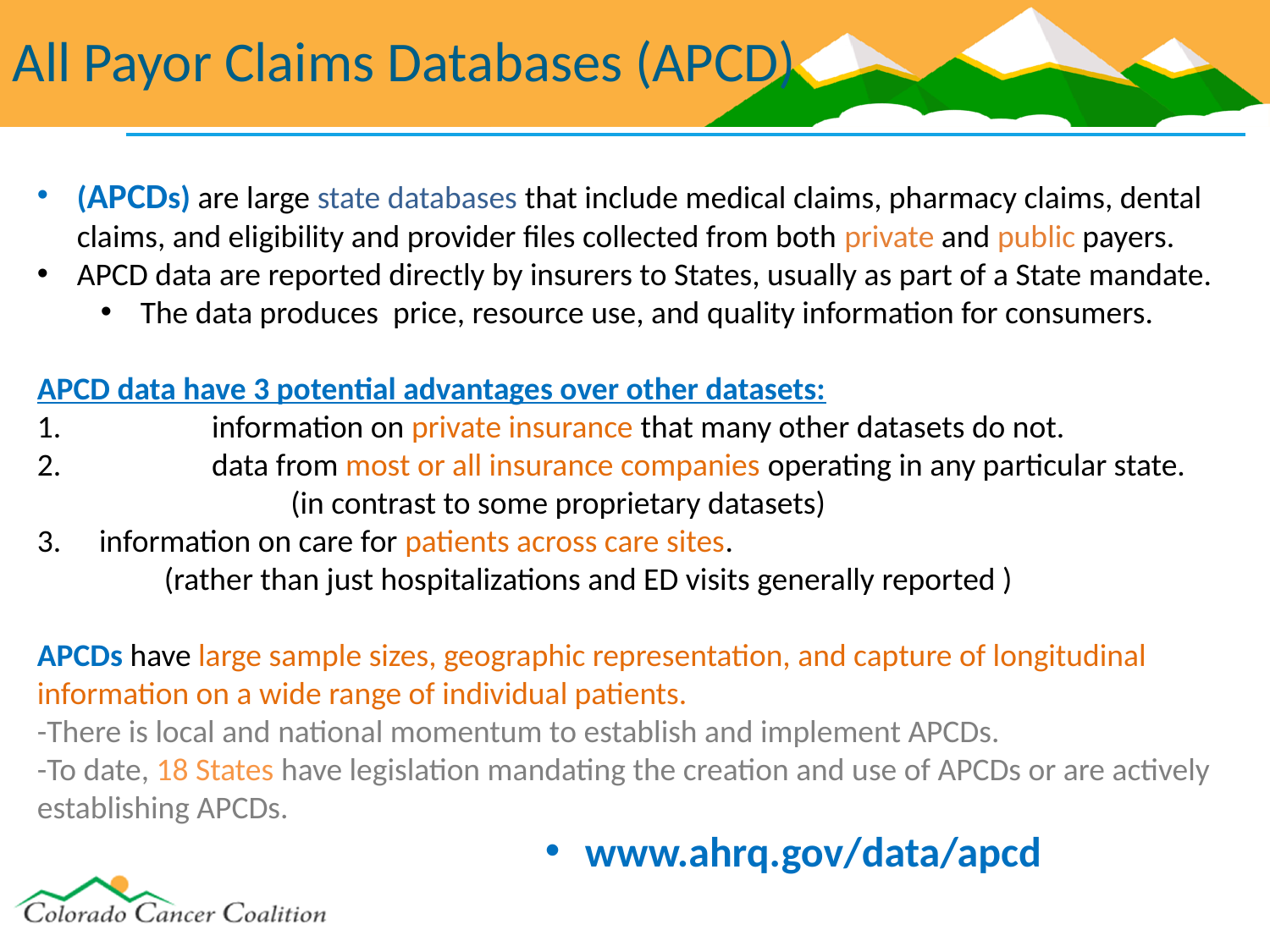

All Payor Claims Databases (APCD)
(APCDs) are large state databases that include medical claims, pharmacy claims, dental claims, and eligibility and provider files collected from both private and public payers.
APCD data are reported directly by insurers to States, usually as part of a State mandate.
The data produces  price, resource use, and quality information for consumers.

APCD data have 3 potential advantages over other datasets:
	information on private insurance that many other datasets do not.
	data from most or all insurance companies operating in any particular state.        	           (in contrast to some proprietary datasets)
  information on care for patients across care sites.
	(rather than just hospitalizations and ED visits generally reported )

APCDs have large sample sizes, geographic representation, and capture of longitudinal information on a wide range of individual patients.
-There is local and national momentum to establish and implement APCDs.
-To date, 18 States have legislation mandating the creation and use of APCDs or are actively establishing APCDs.
www.ahrq.gov/data/apcd